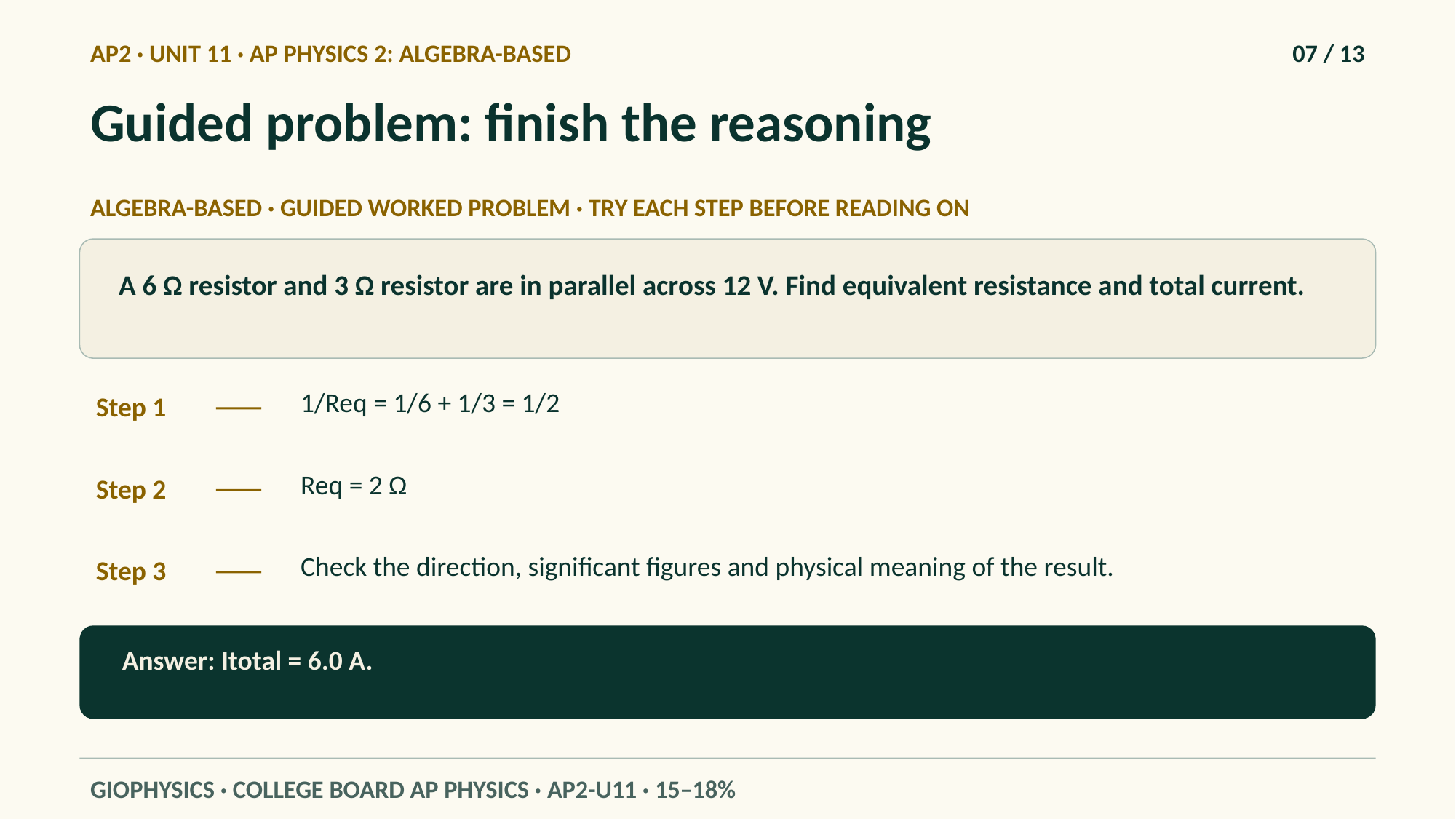

AP2 · UNIT 11 · AP PHYSICS 2: ALGEBRA-BASED
07 / 13
Guided problem: finish the reasoning
ALGEBRA-BASED · GUIDED WORKED PROBLEM · TRY EACH STEP BEFORE READING ON

A 6 Ω resistor and 3 Ω resistor are in parallel across 12 V. Find equivalent resistance and total current.
1/Req = 1/6 + 1/3 = 1/2
Step 1

Req = 2 Ω
Step 2

Check the direction, significant figures and physical meaning of the result.
Step 3

Answer: Itotal = 6.0 A.

GIOPHYSICS · COLLEGE BOARD AP PHYSICS · AP2-U11 · 15–18%